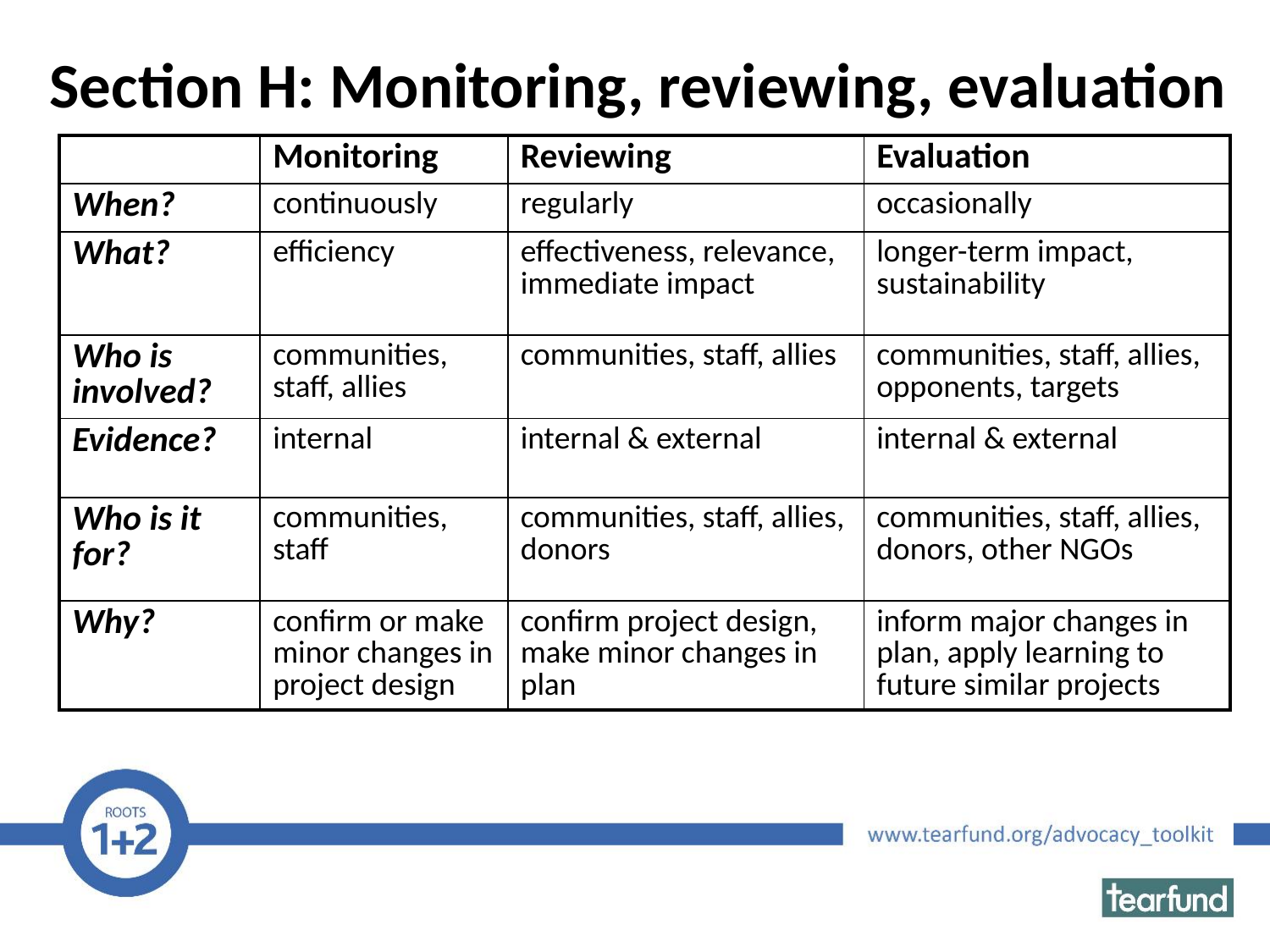

# Section H: Monitoring, reviewing, evaluation
|  | Monitoring | Reviewing | Evaluation |
| --- | --- | --- | --- |
| When? | continuously | regularly | occasionally |
| What? | efficiency | effectiveness, relevance, immediate impact | longer-term impact, sustainability |
| Who is involved? | communities, staff, allies | communities, staff, allies | communities, staff, allies, opponents, targets |
| Evidence? | internal | internal & external | internal & external |
| Who is it for? | communities, staff | communities, staff, allies, donors | communities, staff, allies, donors, other NGOs |
| Why? | confirm or make minor changes in project design | confirm project design, make minor changes in plan | inform major changes in plan, apply learning to future similar projects |